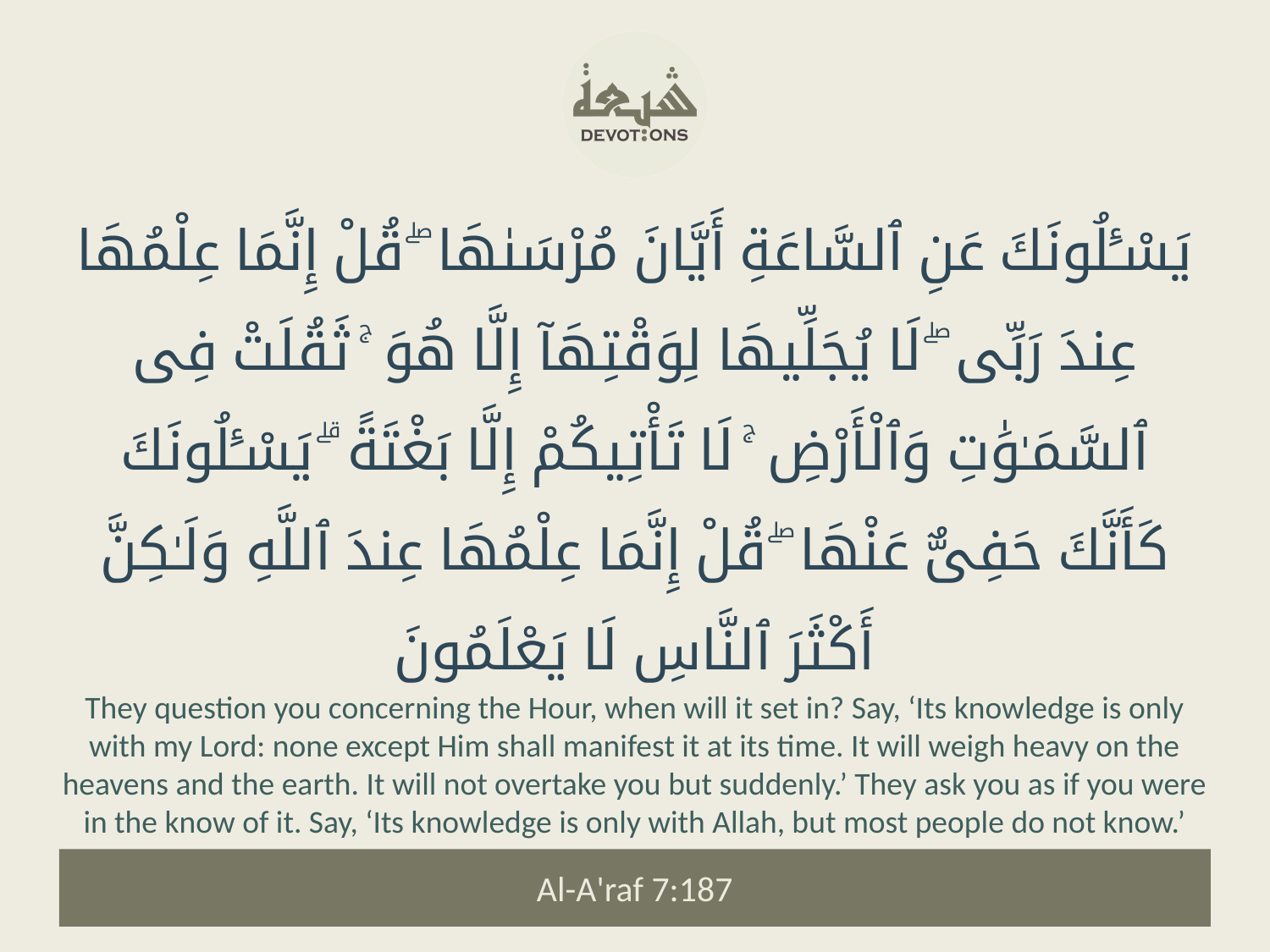

يَسْـَٔلُونَكَ عَنِ ٱلسَّاعَةِ أَيَّانَ مُرْسَىٰهَا ۖ قُلْ إِنَّمَا عِلْمُهَا عِندَ رَبِّى ۖ لَا يُجَلِّيهَا لِوَقْتِهَآ إِلَّا هُوَ ۚ ثَقُلَتْ فِى ٱلسَّمَـٰوَٰتِ وَٱلْأَرْضِ ۚ لَا تَأْتِيكُمْ إِلَّا بَغْتَةً ۗ يَسْـَٔلُونَكَ كَأَنَّكَ حَفِىٌّ عَنْهَا ۖ قُلْ إِنَّمَا عِلْمُهَا عِندَ ٱللَّهِ وَلَـٰكِنَّ أَكْثَرَ ٱلنَّاسِ لَا يَعْلَمُونَ
They question you concerning the Hour, when will it set in? Say, ‘Its knowledge is only with my Lord: none except Him shall manifest it at its time. It will weigh heavy on the heavens and the earth. It will not overtake you but suddenly.’ They ask you as if you were in the know of it. Say, ‘Its knowledge is only with Allah, but most people do not know.’
Al-A'raf 7:187